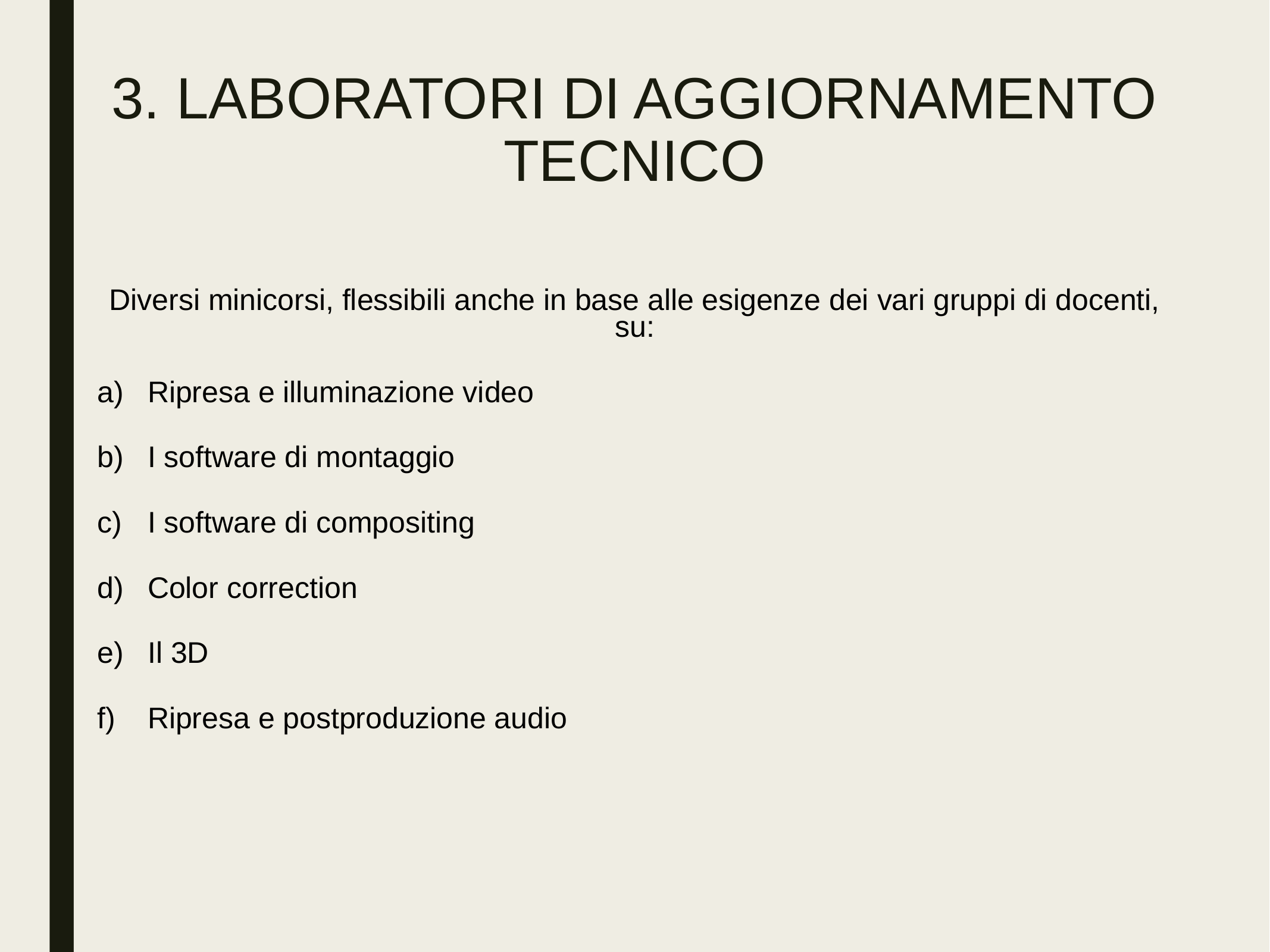

# 3. LABORATORI DI AGGIORNAMENTO TECNICO
Diversi minicorsi, flessibili anche in base alle esigenze dei vari gruppi di docenti, su:
Ripresa e illuminazione video
I software di montaggio
I software di compositing
Color correction
Il 3D
Ripresa e postproduzione audio